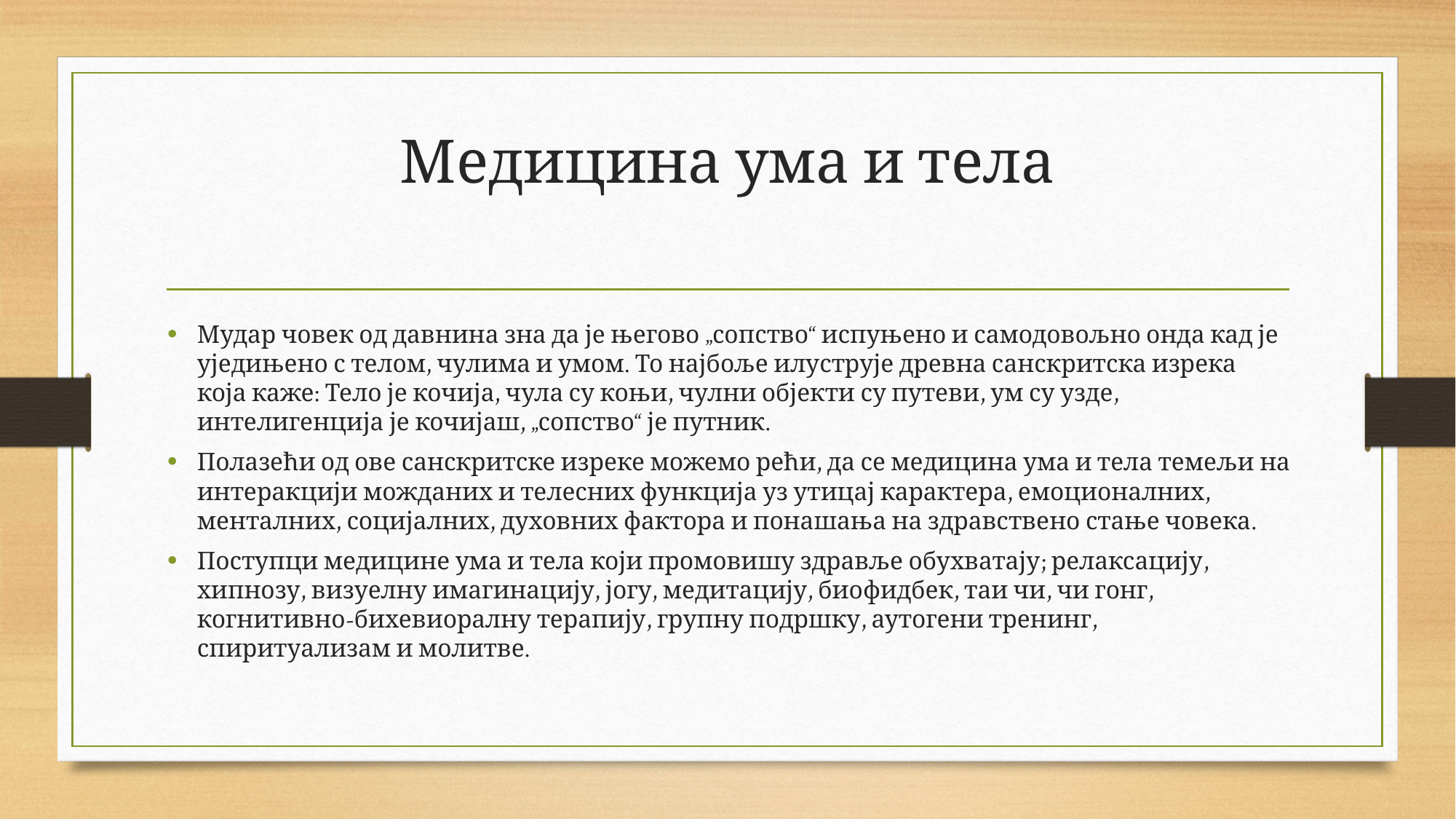

# Медицина ума и тела

Мудар човек од давнина зна да је његово „сопство“ испуњено и самодовољно онда кад је уједињено с телом, чулима и умом. То најбоље илуструје древна санскритска изрека која каже: Тело је кочија, чула су коњи, чулни објекти су путеви, ум су узде, интелигенција је кочијаш, „сопство“ је путник.
Полазећи од ове санскритске изреке можемо рећи, да се медицина ума и тела темељи на интеракцији можданих и телесних функција уз утицај карактера, емоционалних, менталних, социјалних, духовних фактора и понашања на здравствено стање човека.
Поступци медицине ума и тела који промовишу здравље обухватају; релаксацију, хипнозу, визуелну имагинацију, јогу, медитацију, биофидбек, таи чи, чи гонг, когнитивно-бихевиоралну терапију, групну подршку, аутогени тренинг, спиритуализам и молитве.